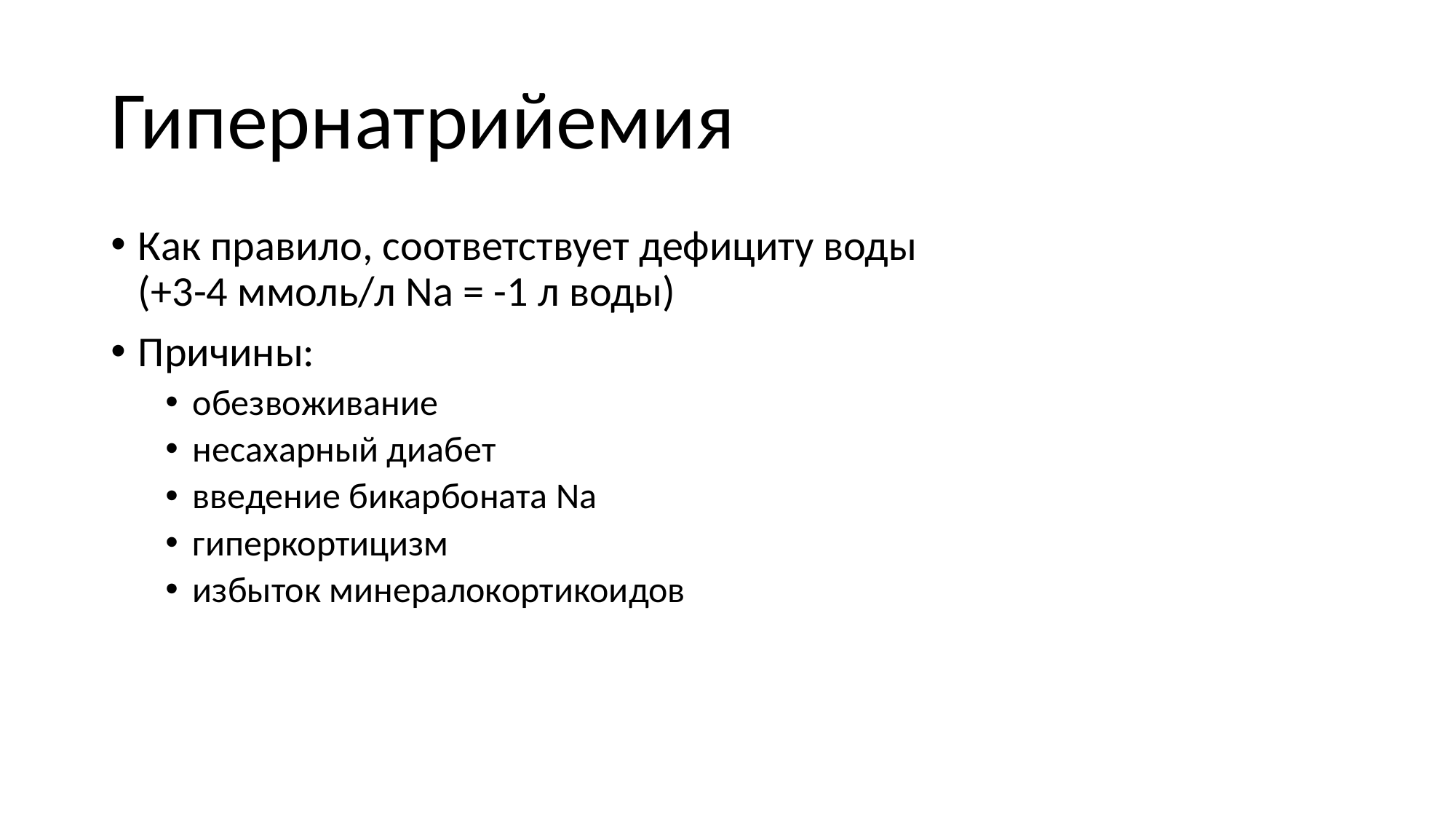

# Гипернатрийемия
Как правило, соответствует дефициту воды
(+3-4 ммоль/л Na = -1 л воды)
Причины:
обезвоживание
несахарный диабет
введение бикарбоната Na
гиперкортицизм
избыток минералокортикоидов